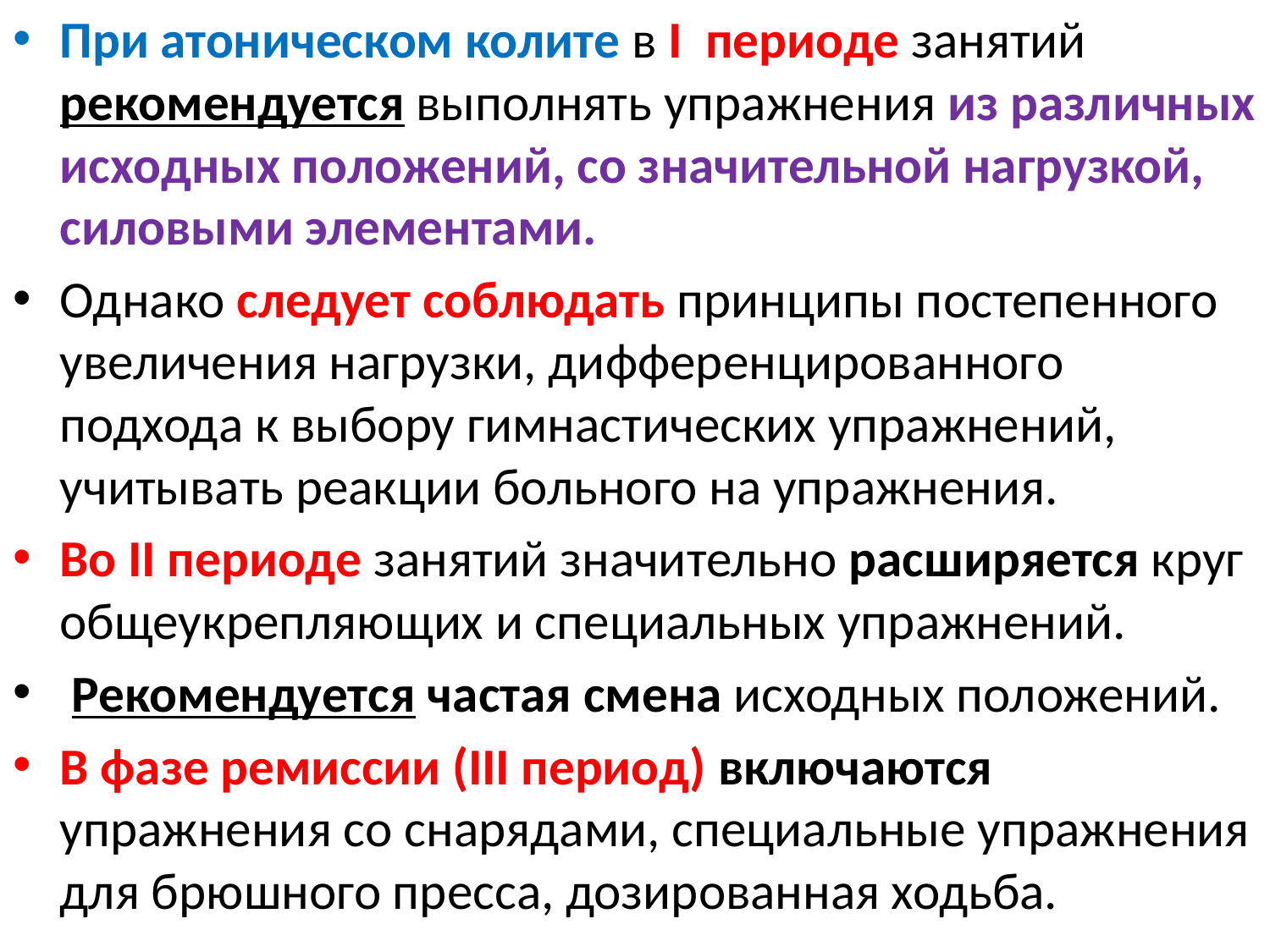

При атоническом колите в I  периоде занятий рекомендуется выполнять упражнения из различных исходных положений, со значительной нагрузкой, силовыми элементами.
Однако следует соблюдать принципы постепенного увеличения нагрузки, дифференцированного подхода к выбору гимнастических упражнений, учитывать реакции больного на упражнения.
Во II периоде занятий значительно расширяется круг общеукрепляющих и специальных упражнений.
 Рекомендуется частая смена исходных положений.
В фазе ремиссии (III период) включаются упражнения со снарядами, специальные упражнения для брюшного пресса, дозированная ходьба.